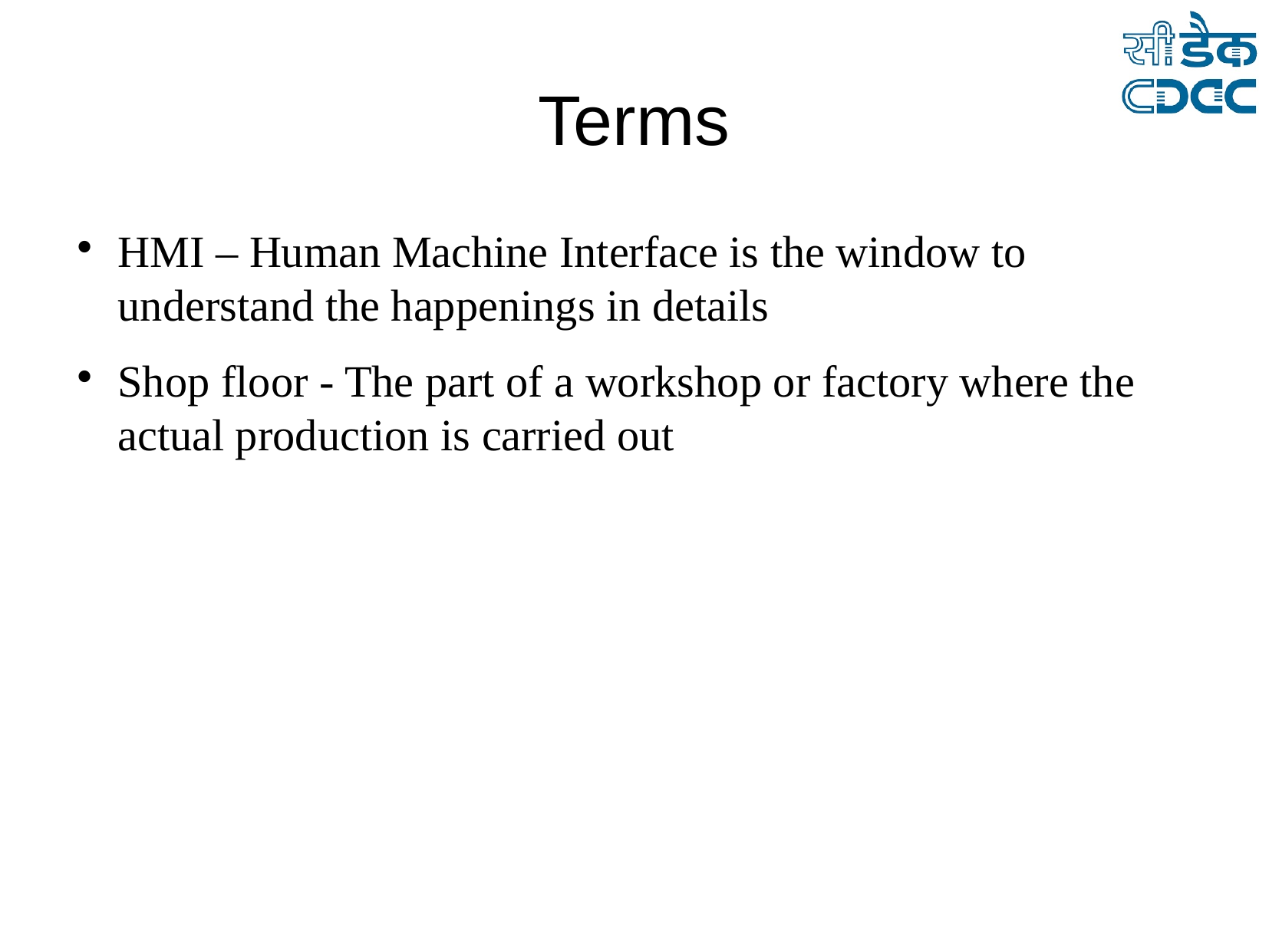

Terms
HMI – Human Machine Interface is the window to understand the happenings in details
Shop floor - The part of a workshop or factory where the actual production is carried out